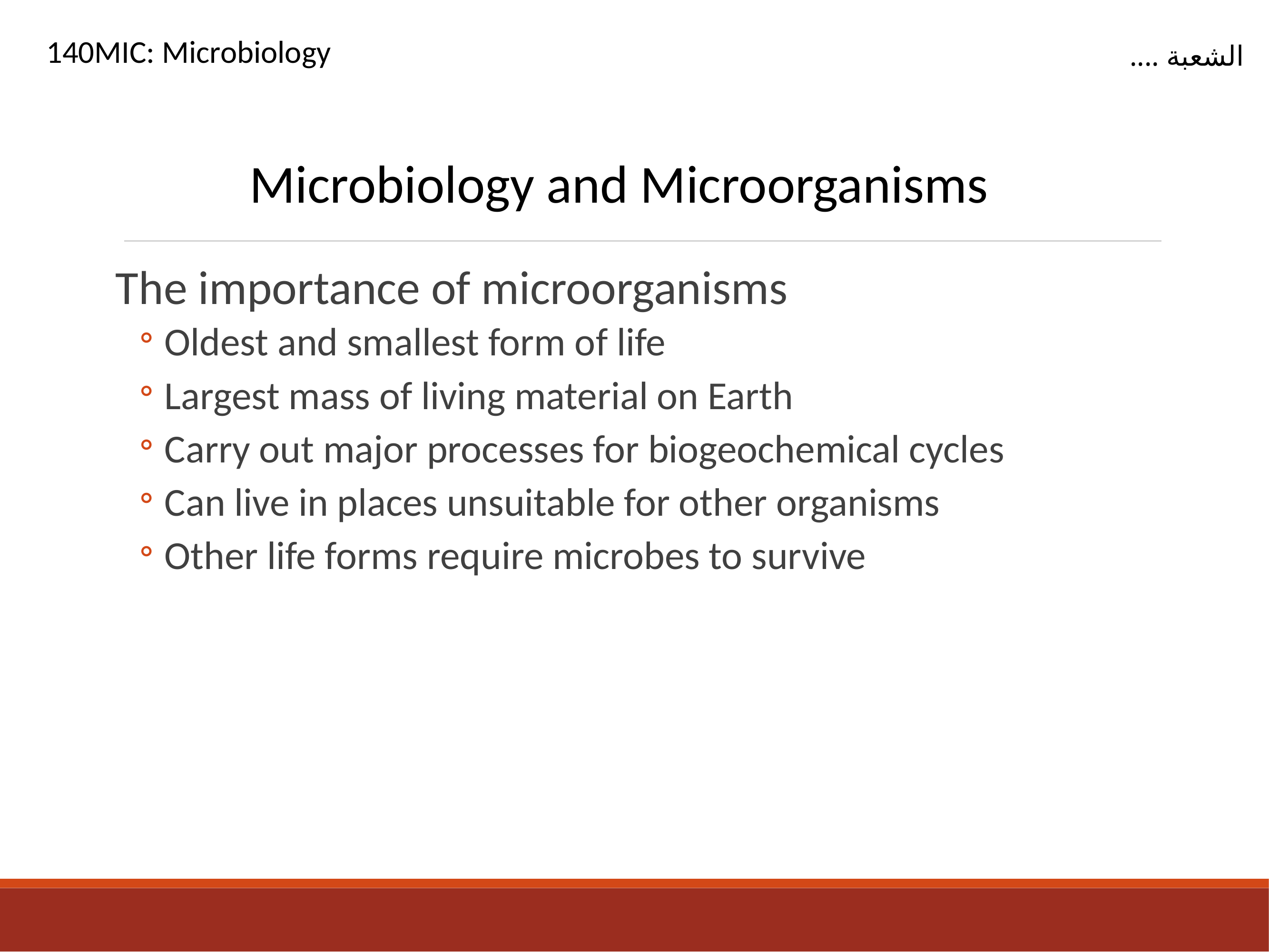

140MIC: Microbiology
الشعبة ....
Microbiology and Microorganisms
The importance of microorganisms
Oldest and smallest form of life
Largest mass of living material on Earth
Carry out major processes for biogeochemical cycles
Can live in places unsuitable for other organisms
Other life forms require microbes to survive